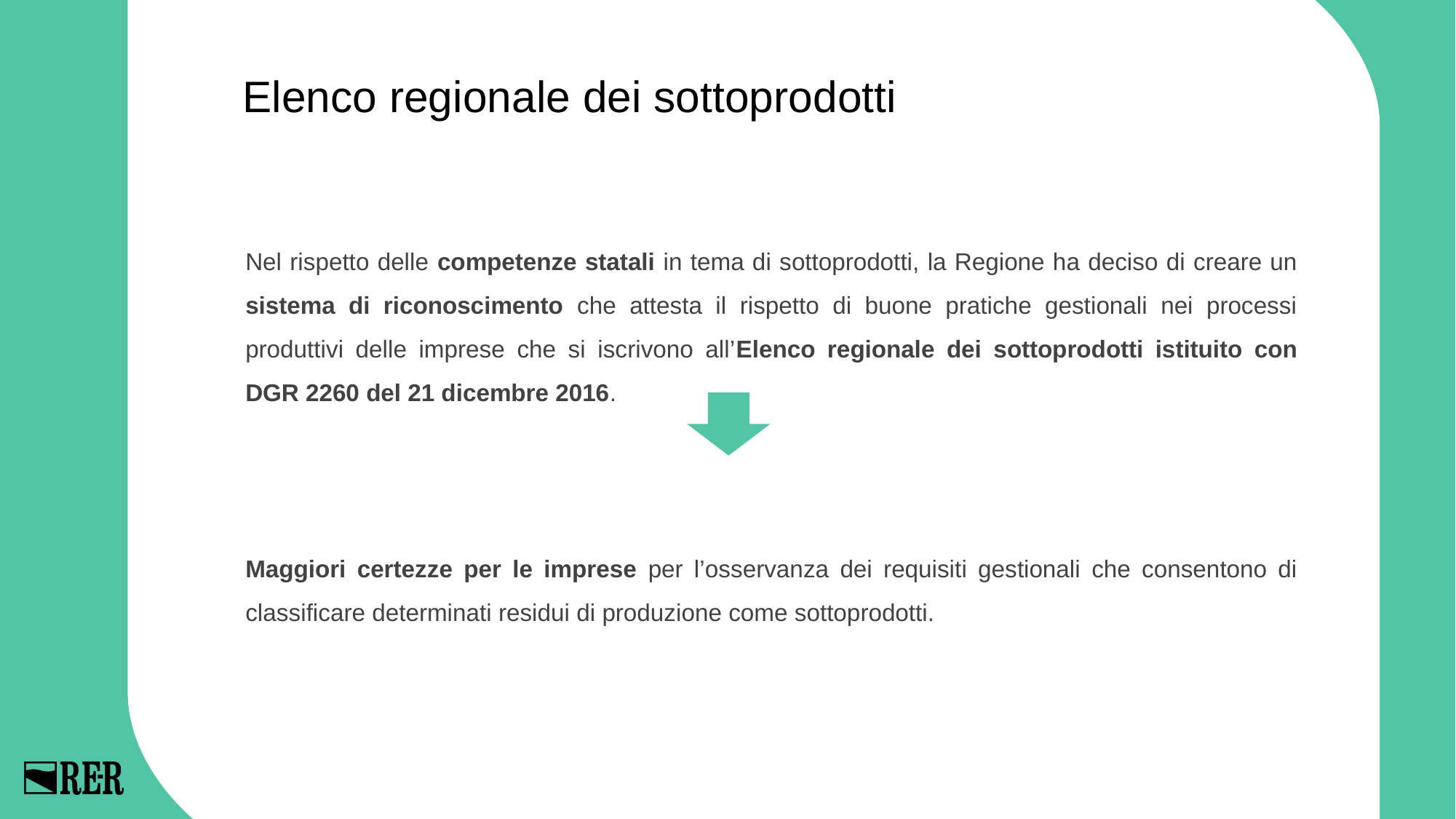

Elenco regionale dei sottoprodotti
Nel rispetto delle competenze statali in tema di sottoprodotti, la Regione ha deciso di creare un sistema di riconoscimento che attesta il rispetto di buone pratiche gestionali nei processi produttivi delle imprese che si iscrivono all’Elenco regionale dei sottoprodotti istituito con DGR 2260 del 21 dicembre 2016.

Maggiori certezze per le imprese per l’osservanza dei requisiti gestionali che consentono di classificare determinati residui di produzione come sottoprodotti.